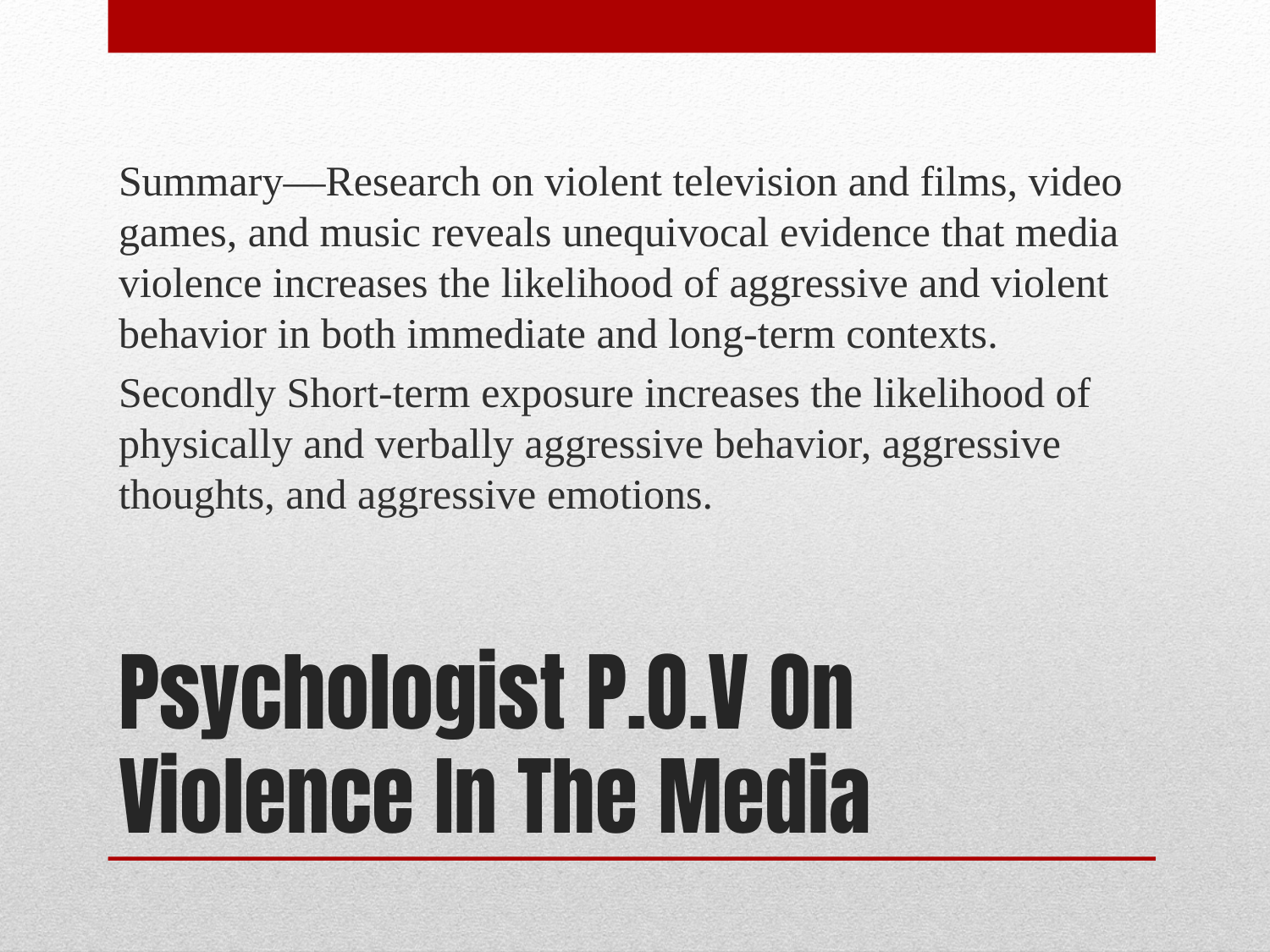

Summary—Research on violent television and films, video games, and music reveals unequivocal evidence that media violence increases the likelihood of aggressive and violent behavior in both immediate and long-term contexts.
Secondly Short-term exposure increases the likelihood of physically and verbally aggressive behavior, aggressive thoughts, and aggressive emotions.

# Psychologist P.O.V On Violence In The Media